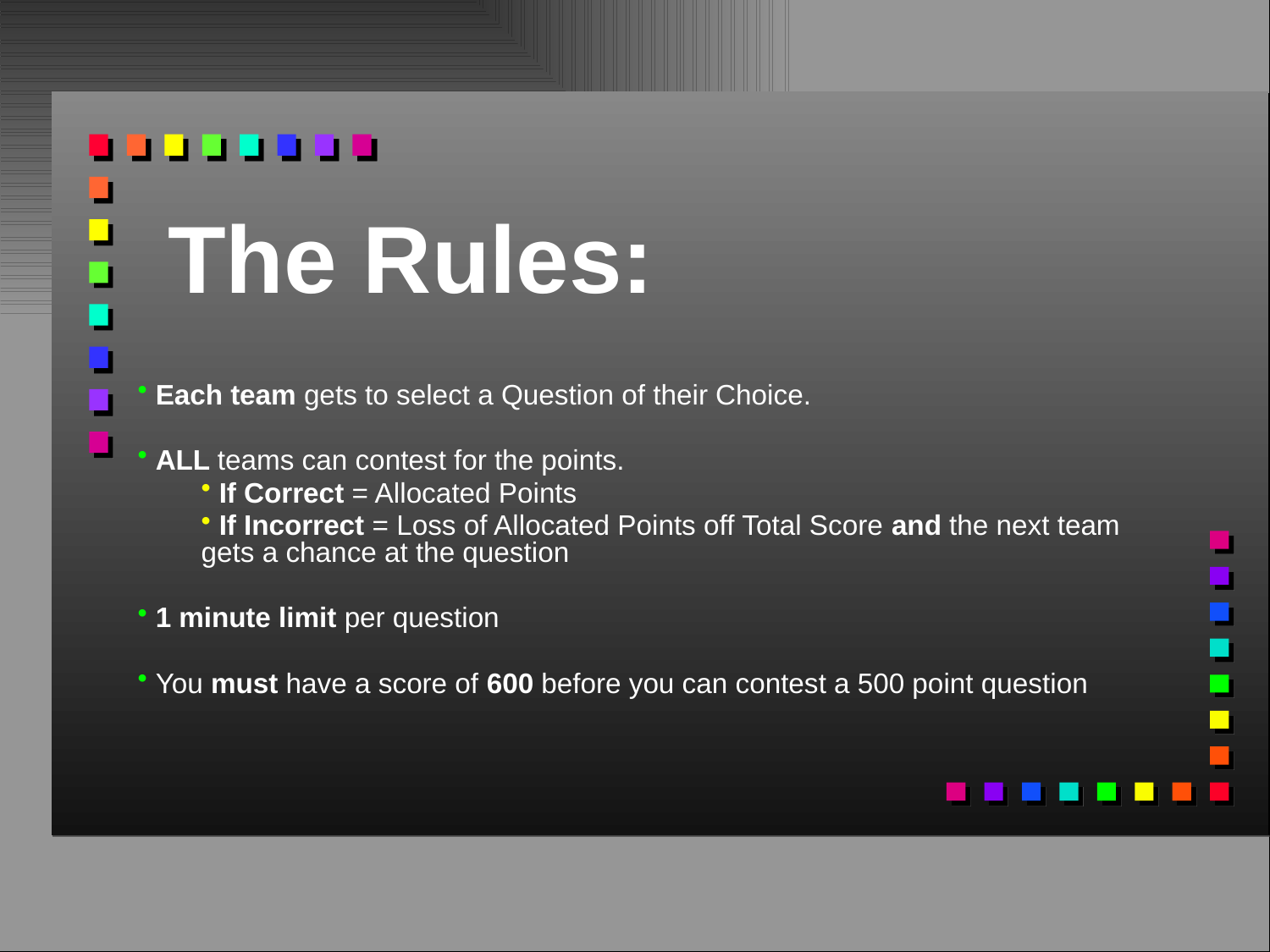

# The Rules:
 Each team gets to select a Question of their Choice.

 ALL teams can contest for the points.
 If Correct = Allocated Points
 If Incorrect = Loss of Allocated Points off Total Score and the next team gets a chance at the question

 1 minute limit per question

 You must have a score of 600 before you can contest a 500 point question